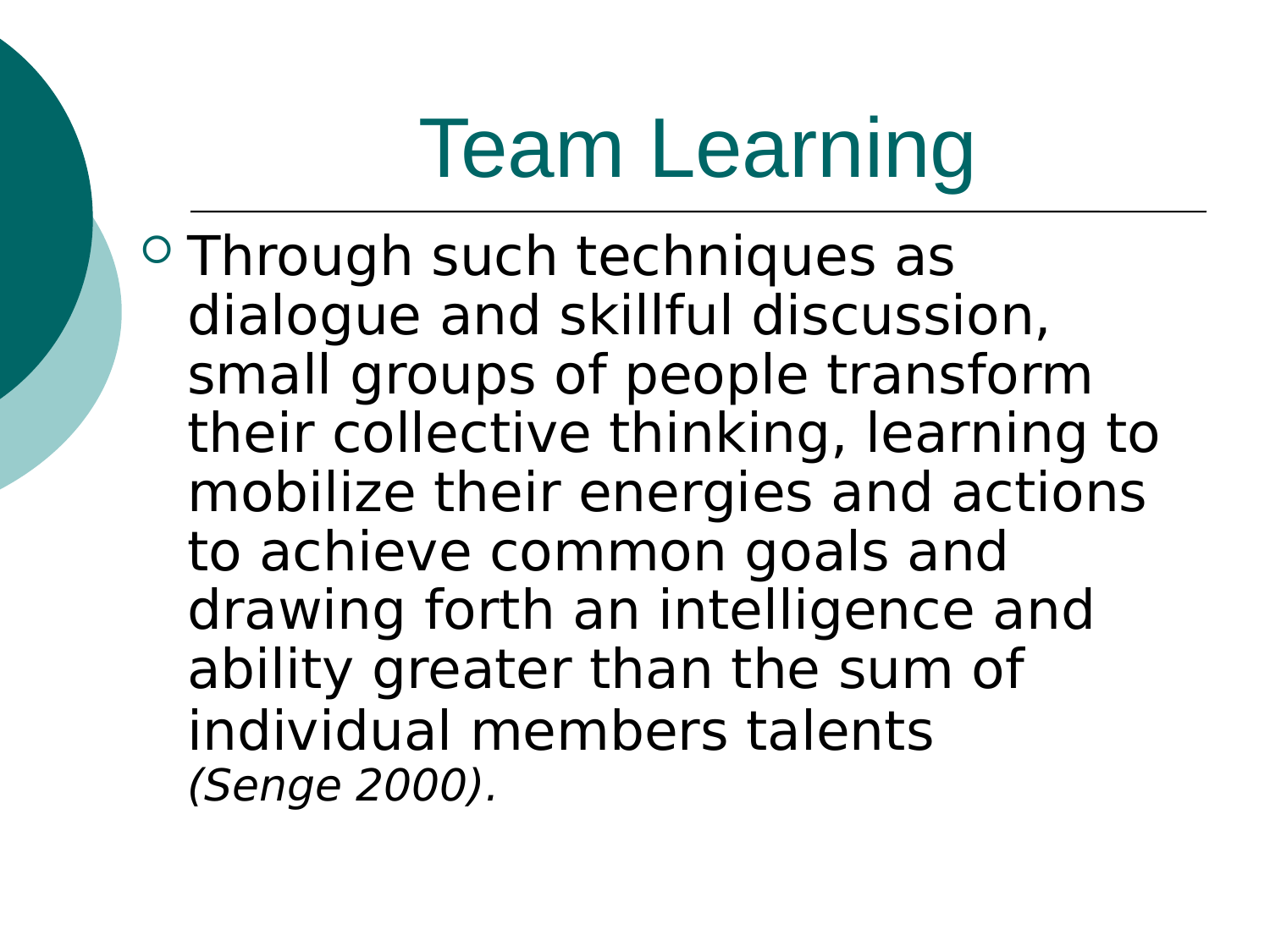

# Team Learning
Through such techniques as dialogue and skillful discussion, small groups of people transform their collective thinking, learning to mobilize their energies and actions to achieve common goals and drawing forth an intelligence and ability greater than the sum of individual members talents
(Senge 2000).